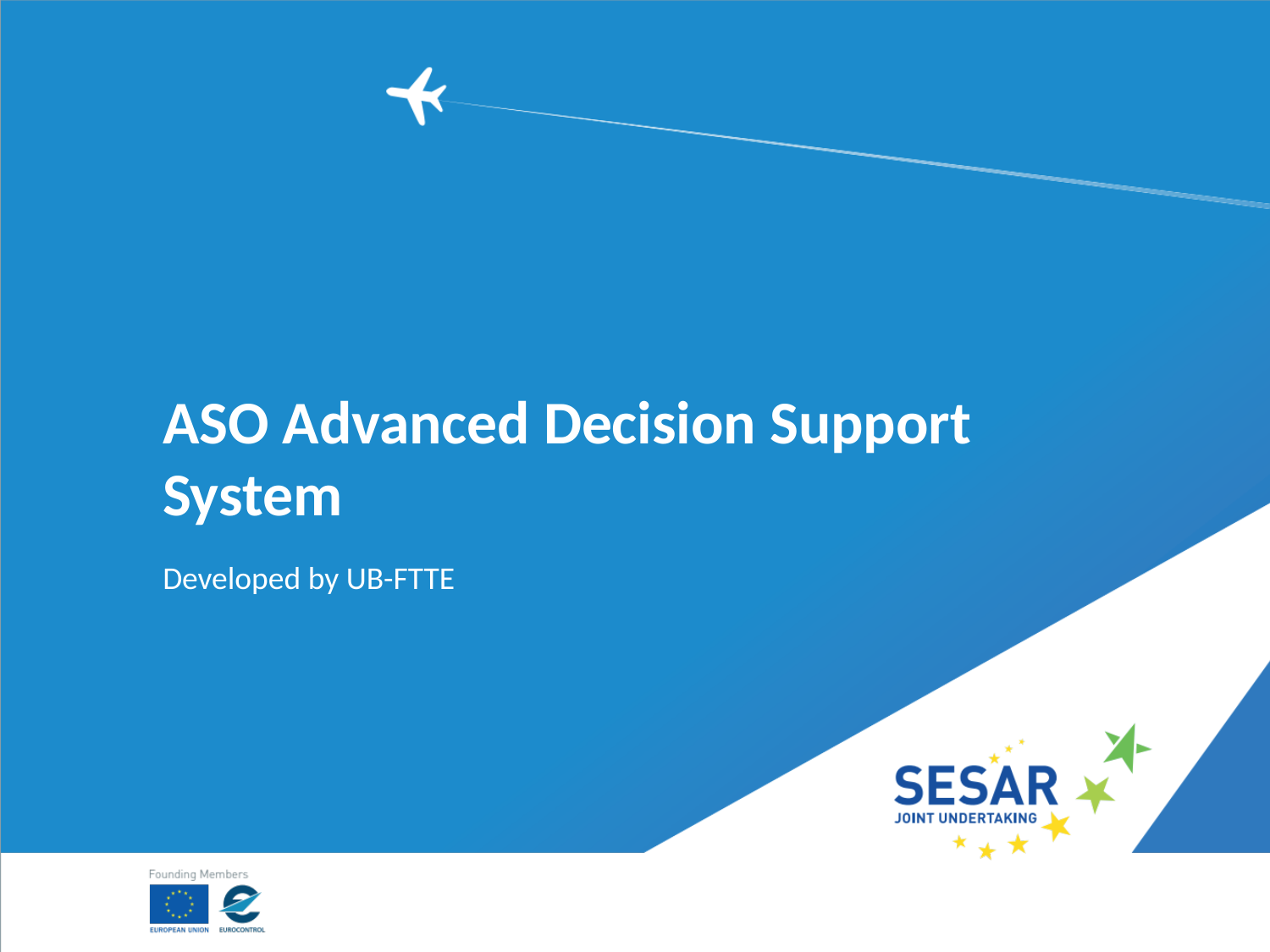

# ASO Advanced Decision Support System
Developed by UB-FTTE